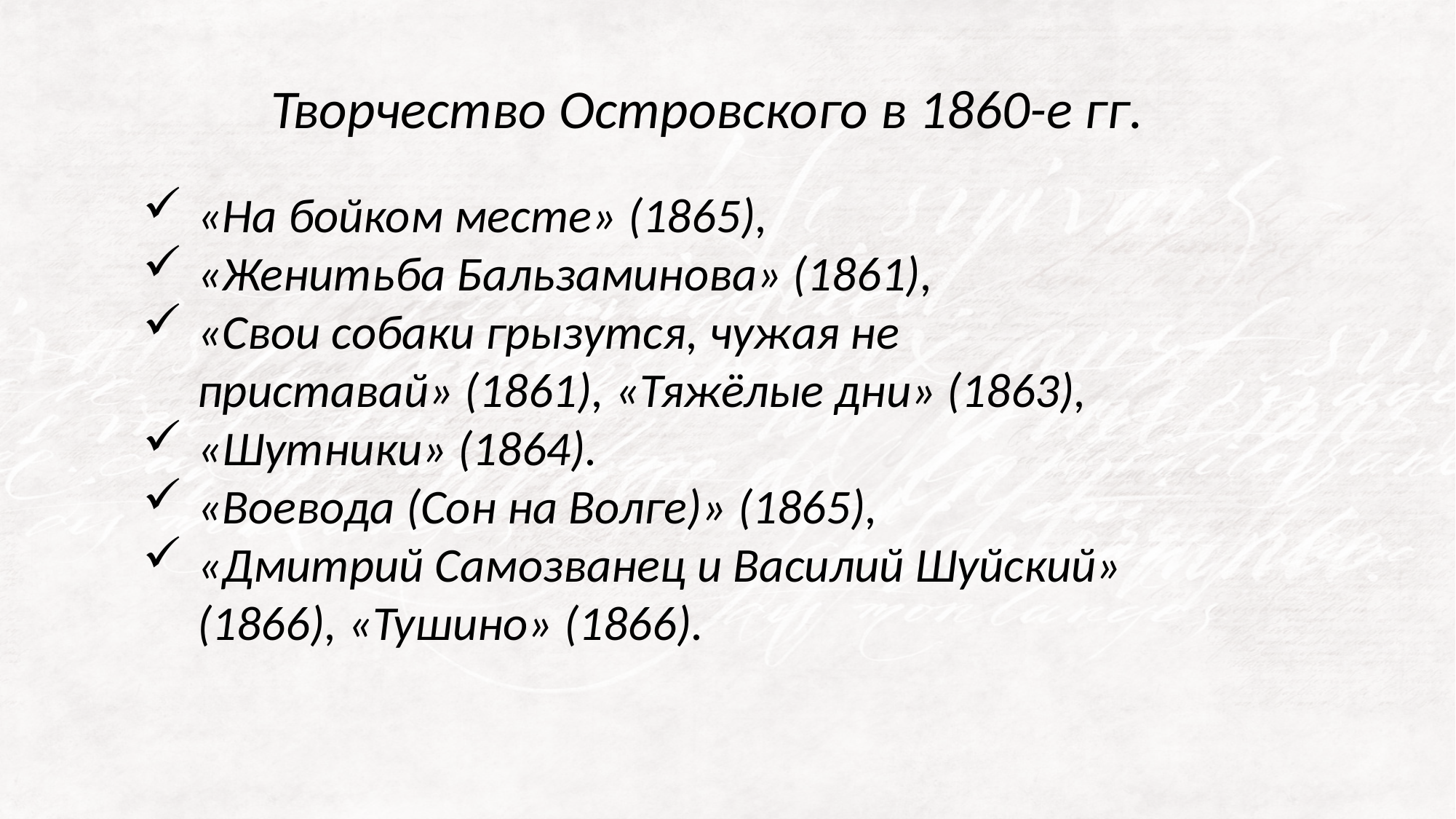

Творчество Островского в 1860-е гг.
«На бойком месте» (1865),
«Женитьба Бальзаминова» (1861),
«Свои собаки грызутся, чужая не приставай» (1861), «Тяжёлые дни» (1863),
«Шутники» (1864).
«Воевода (Сон на Волге)» (1865),
«Дмитрий Самозванец и Василий Шуйский» (1866), «Тушино» (1866).